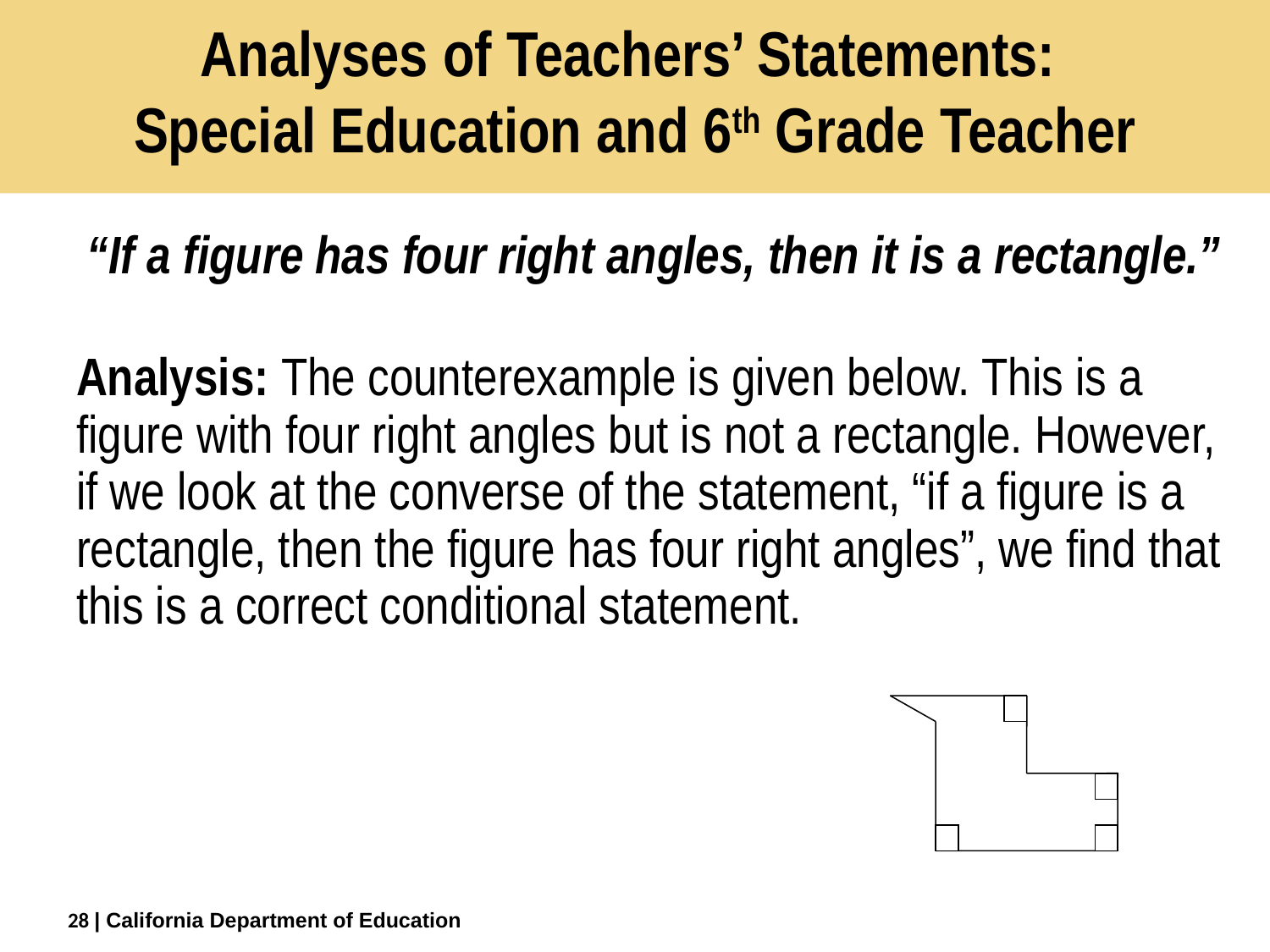

# Analyses of Teachers’ Statements: Special Education and 6th Grade Teacher
“If a figure has four right angles, then it is a rectangle.”

Analysis: The counterexample is given below. This is a figure with four right angles but is not a rectangle. However, if we look at the converse of the statement, “if a figure is a rectangle, then the figure has four right angles”, we find that this is a correct conditional statement.

28
| California Department of Education